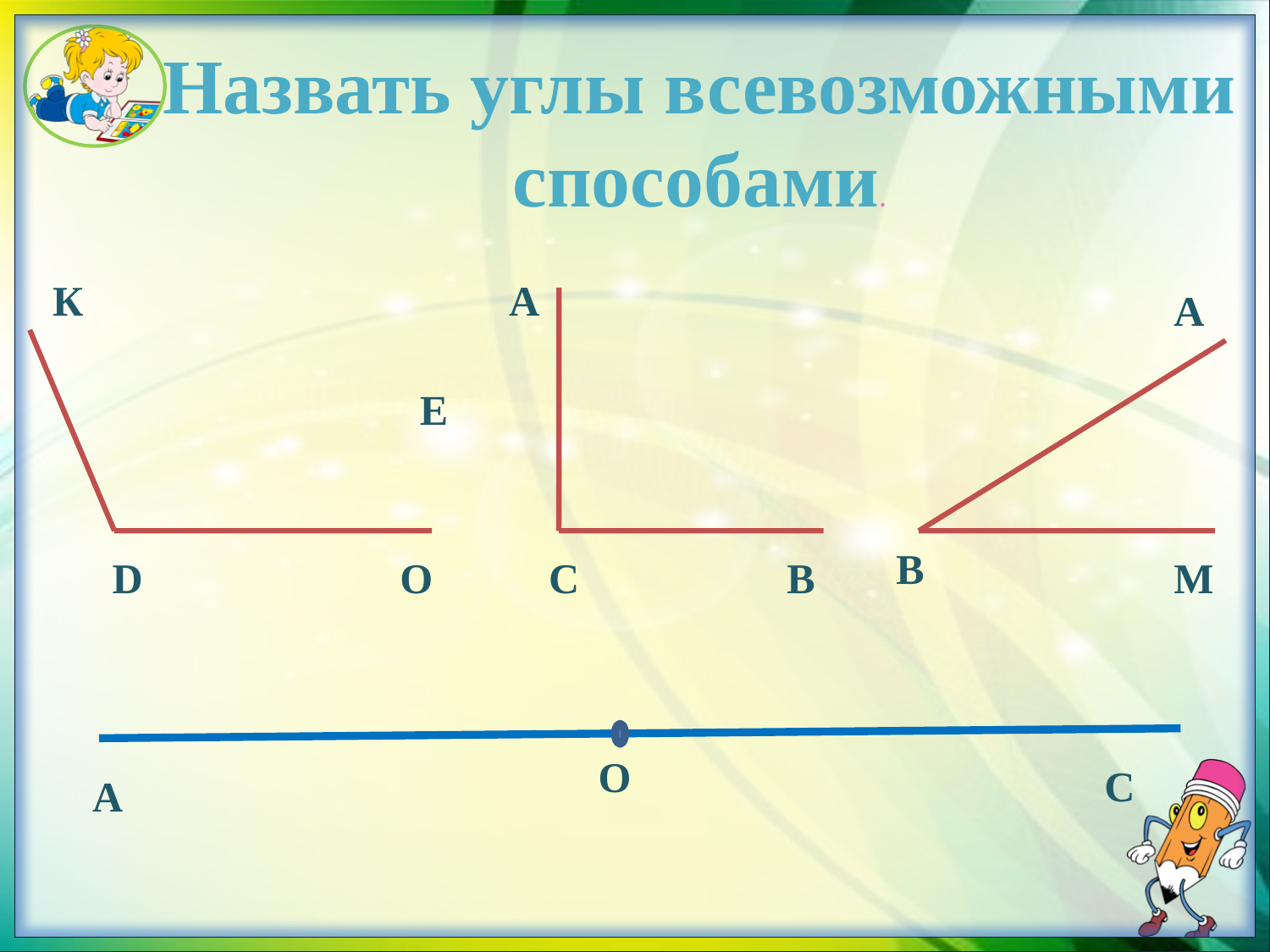

Назвать углы всевозможными способами.
К
А
А

Е
В
D
О
С
В
М

О
С
А